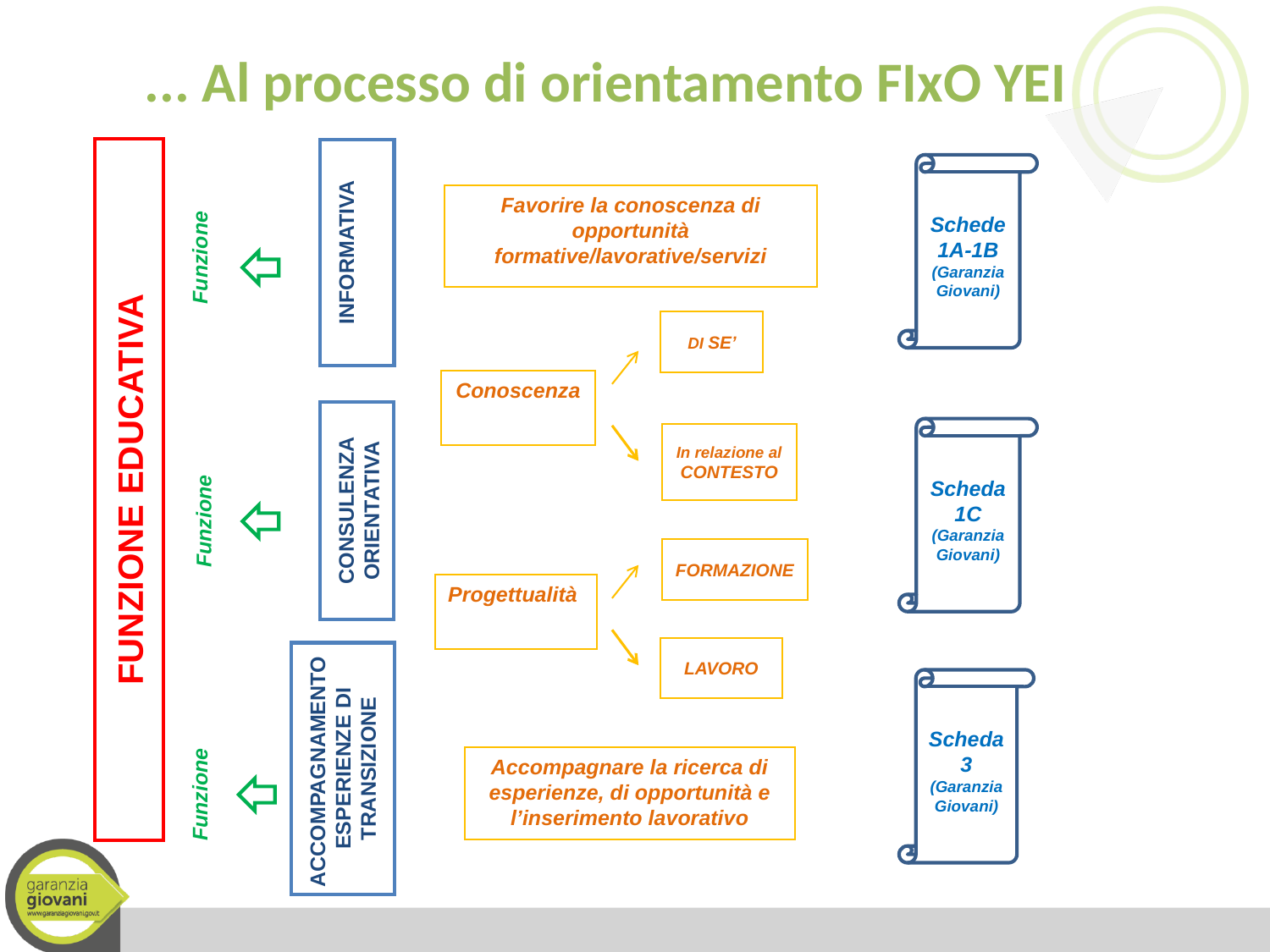

# ... Al processo di orientamento FIxO YEI

FUNZIONE EDUCATIVA
INFORMATIVA
CONSULENZA ORIENTATIVA
ACCOMPAGNAMENTO  ESPERIENZE DI TRANSIZIONE
Funzione

Funzione

Funzione

Schede 1A-1B (Garanzia Giovani)
Scheda 1C (Garanzia Giovani)
Scheda 3 (Garanzia Giovani)
Favorire la conoscenza di opportunità formative/lavorative/servizi
DI SE’

Conoscenza
In relazione al CONTESTO

FORMAZIONE

Progettualità

LAVORO
Accompagnare la ricerca di esperienze, di opportunità e l’inserimento lavorativo